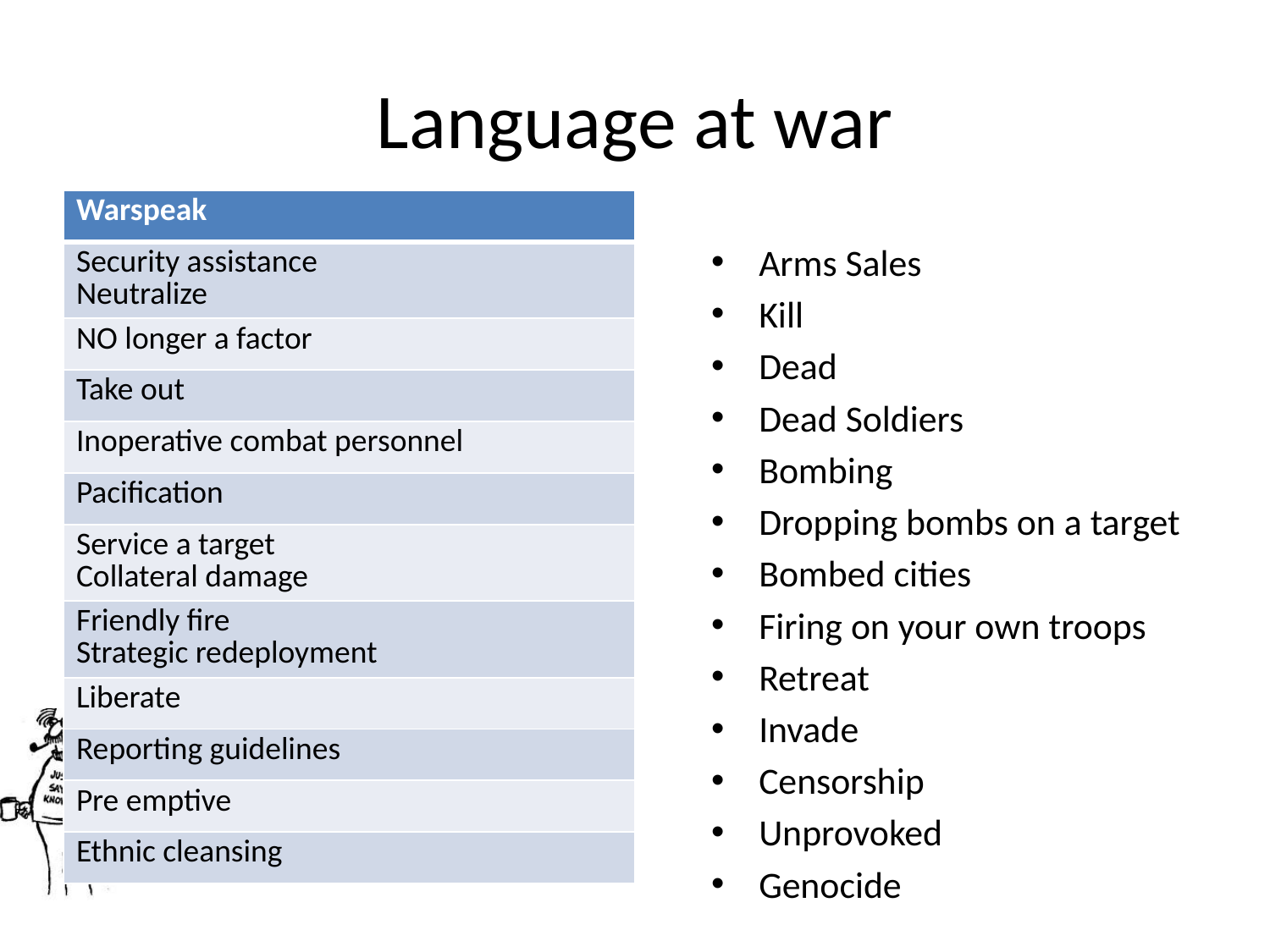

# Language at war
| Warspeak |
| --- |
| Security assistance Neutralize |
| NO longer a factor |
| Take out |
| Inoperative combat personnel |
| Pacification |
| Service a target Collateral damage |
| Friendly fire Strategic redeployment |
| Liberate |
| Reporting guidelines |
| Pre emptive |
| Ethnic cleansing |
Arms Sales
Kill
Dead
Dead Soldiers
Bombing
Dropping bombs on a target
Bombed cities
Firing on your own troops
Retreat
Invade
Censorship
Unprovoked
Genocide